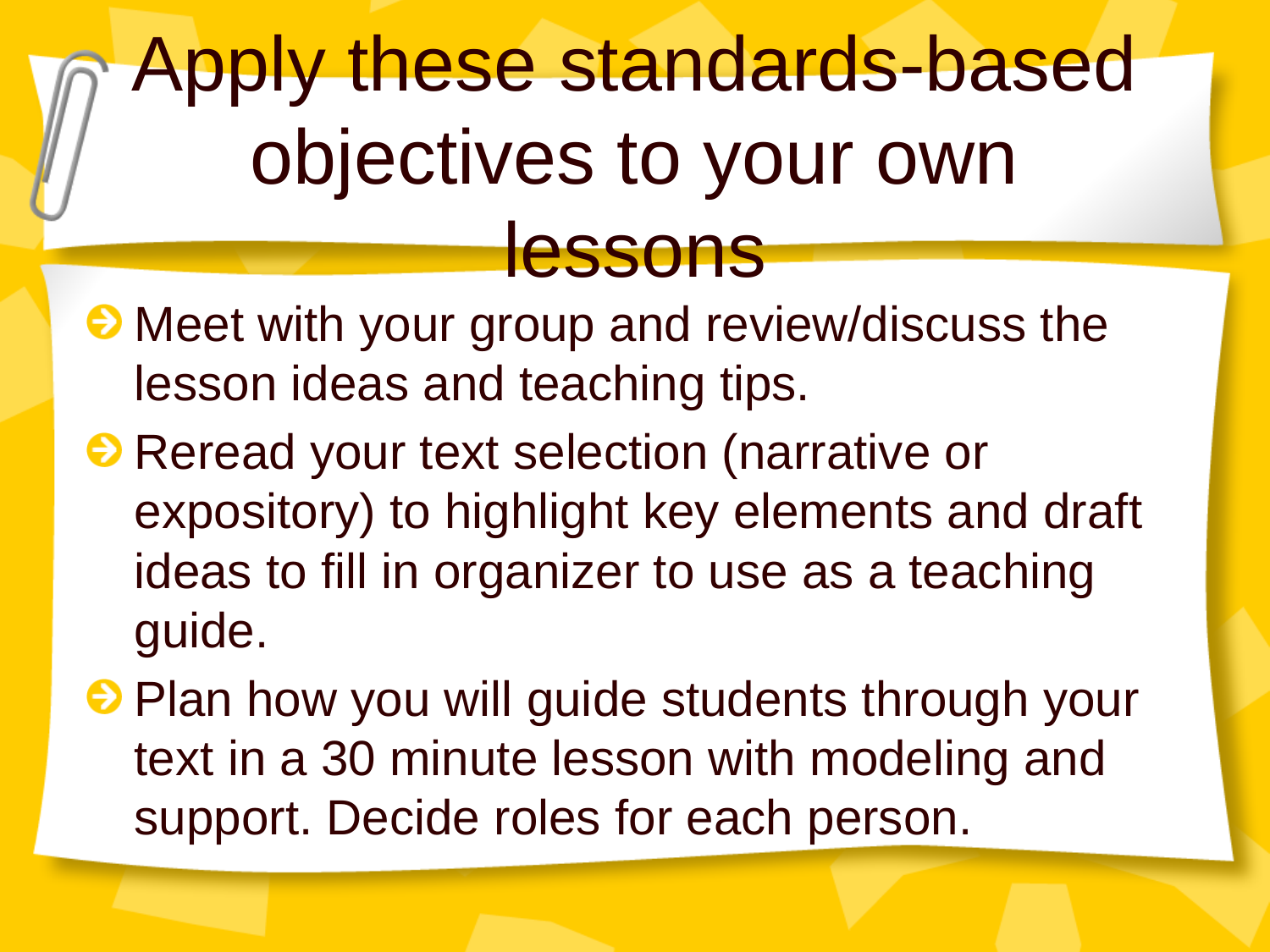

# Apply these standards-based objectives to your own lessons
Meet with your group and review/discuss the lesson ideas and teaching tips.
Reread your text selection (narrative or expository) to highlight key elements and draft ideas to fill in organizer to use as a teaching guide.
Plan how you will guide students through your text in a 30 minute lesson with modeling and support. Decide roles for each person.